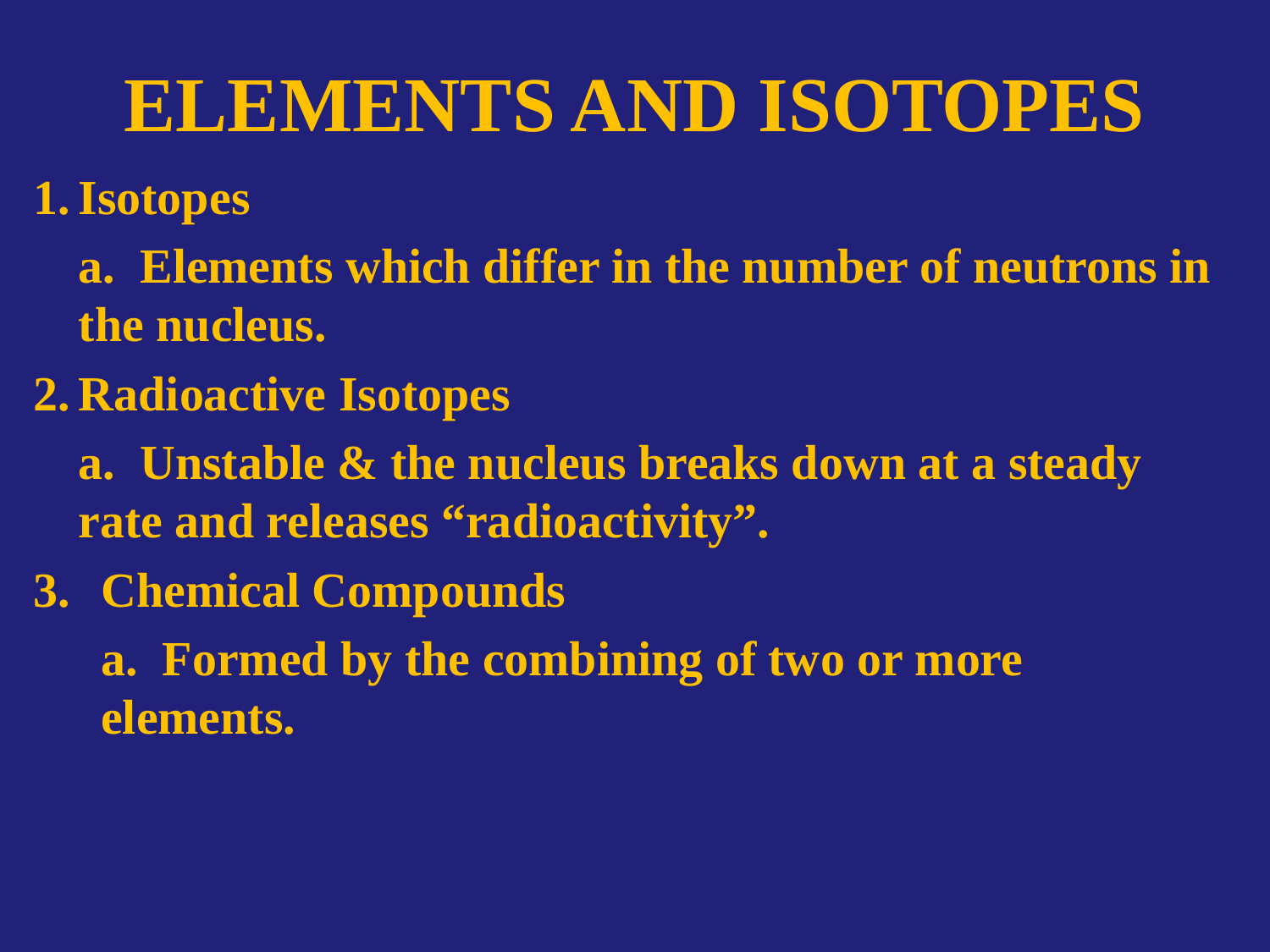

# ELEMENTS AND ISOTOPES
1.	Isotopes
	a.  Elements which differ in the number of neutrons in the nucleus.
2.	Radioactive Isotopes
	a.  Unstable & the nucleus breaks down at a steady rate and releases “radioactivity”.
Chemical Compounds
	a.  Formed by the combining of two or more elements.